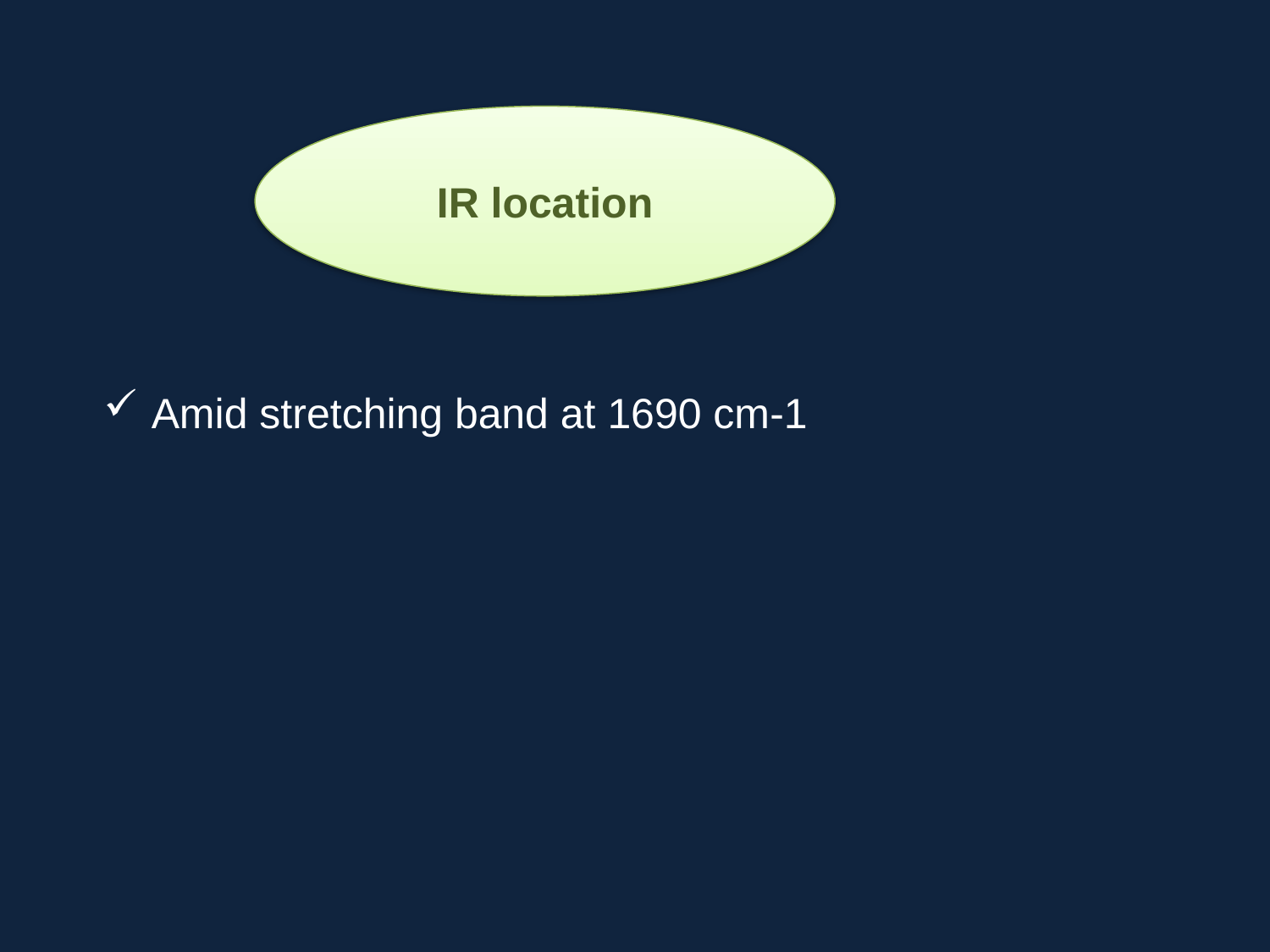

IR location
Amid stretching band at 1690 cm-1